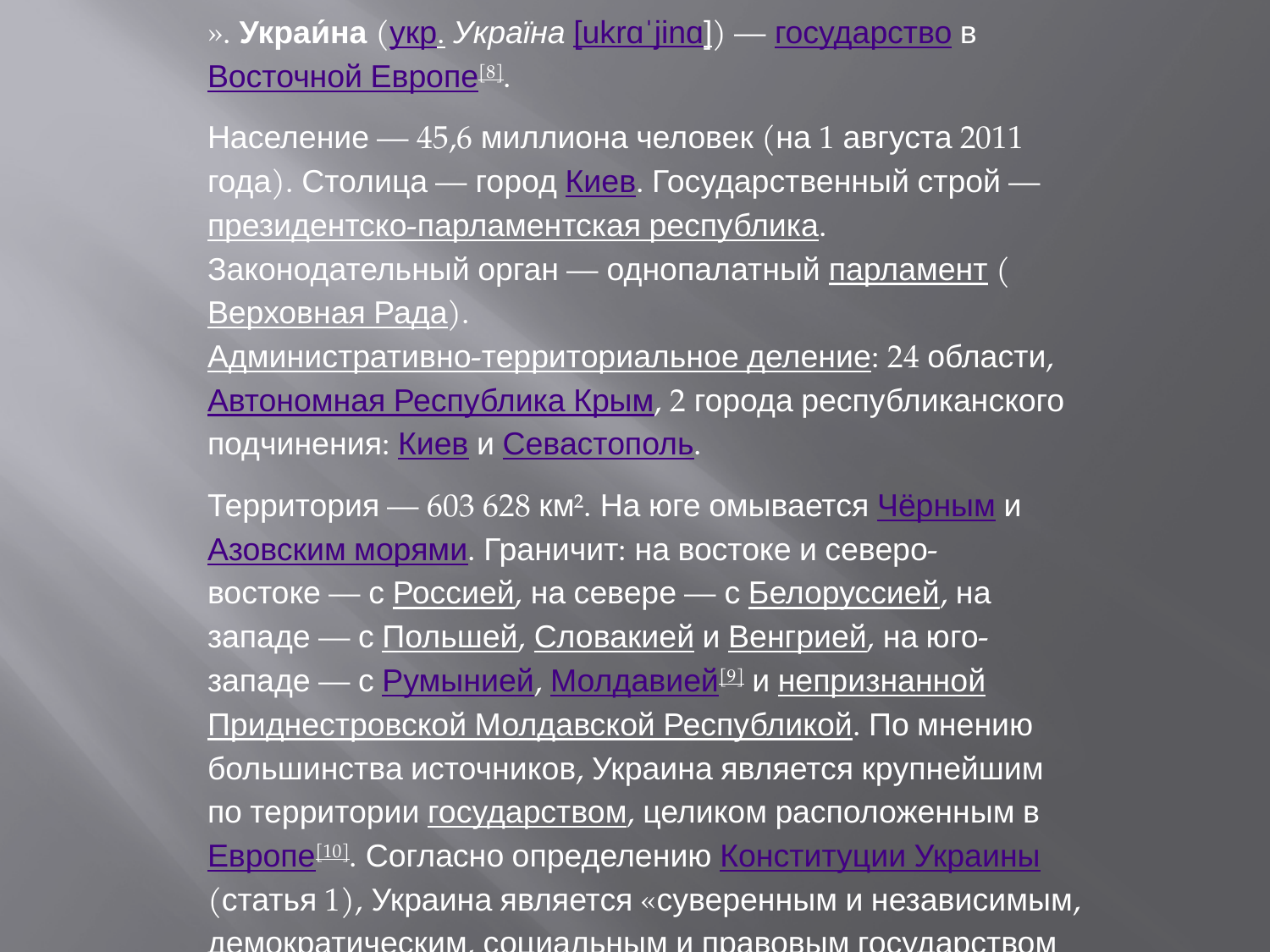

». Украи́на (укр. Україна [ukrɑˈjinɑ]) — государство в Восточной Европе[8].
Население — 45,6 миллиона человек (на 1 августа 2011 года). Столица — город Киев. Государственный строй — президентско-парламентская республика. Законодательный орган — однопалатный парламент (Верховная Рада). Административно-территориальное деление: 24 области, Автономная Республика Крым, 2 города республиканского подчинения: Киев и Севастополь.
Территория — 603 628 км². На юге омывается Чёрным и Азовским морями. Граничит: на востоке и северо-востоке — с Россией, на севере — с Белоруссией, на западе — с Польшей, Словакией и Венгрией, на юго-западе — с Румынией, Молдавией[9] и непризнанной Приднестровской Молдавской Республикой. По мнению большинства источников, Украина является крупнейшим по территории государством, целиком расположенным в Европе[10]. Согласно определению Конституции Украины (статья 1), Украина является «суверенным и независимым, демократическим, социальным и правовым государством